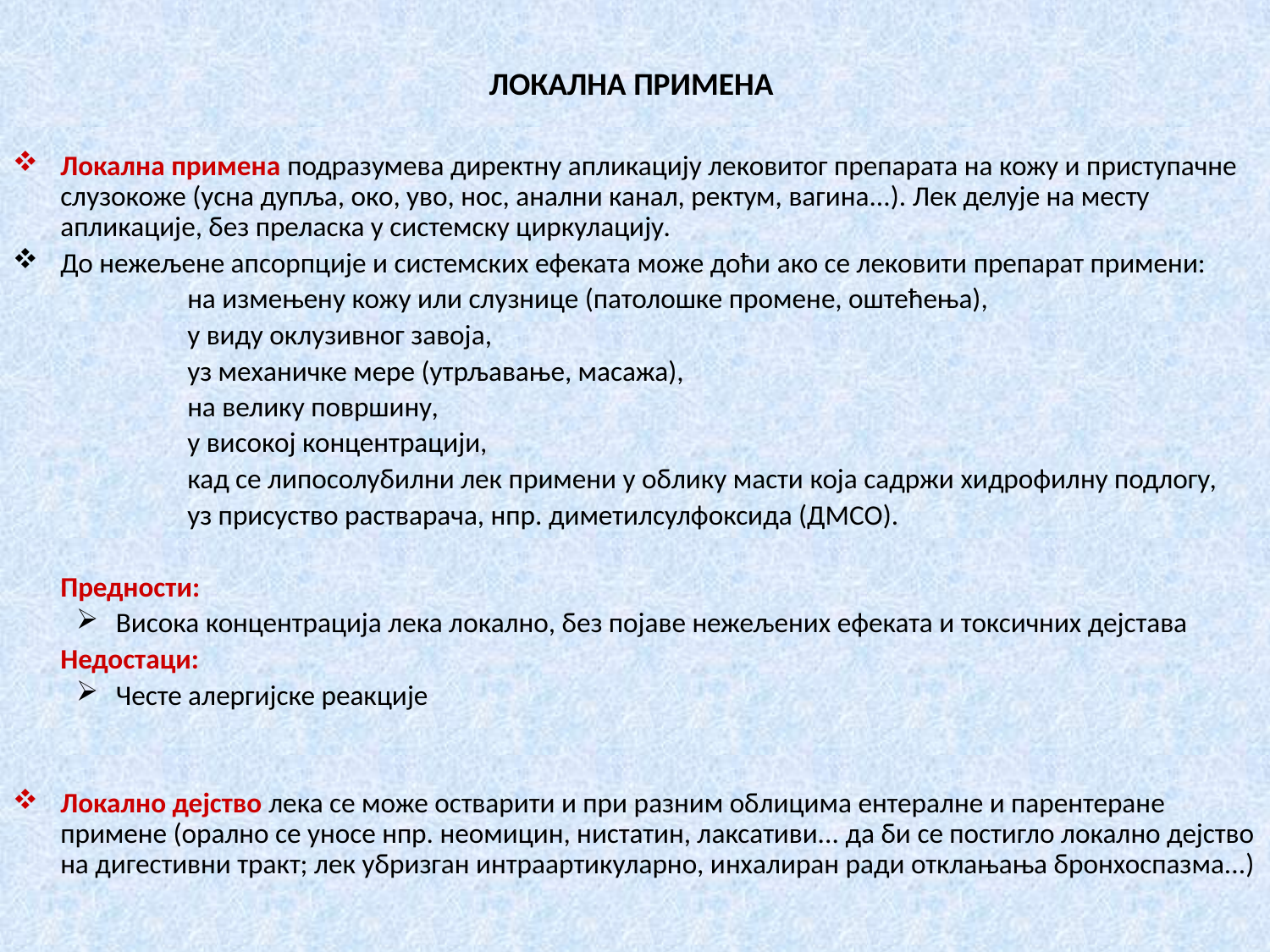

# ЛОКАЛНА ПРИМЕНА

Локална примена подразумева директну апликацију лековитог препарата на кожу и приступачне слузокоже (усна дупља, око, уво, нос, анални канал, ректум, вагина...). Лек делује на месту апликације, без преласка у системску циркулацију.
До нежељене апсорпције и системских ефеката може доћи ако се лековити препарат примени:
		на измењену кожу или слузнице (патолошке промене, оштећења),
		у виду оклузивног завоја,
		уз механичке мере (утрљавање, масажа),
		на велику површину,
		у високој концентрацији,
		кад се липосолубилни лек примени у облику масти која садржи хидрофилну подлогу,
		уз присуство растварача, нпр. диметилсулфоксида (ДМСО).

	Предности:
Висока концентрација лека локално, без појаве нежељених ефеката и токсичних дејстава
	Недостаци:
Честе алергијске реакције

Локално дејство лека се може остварити и при разним облицима ентералне и парентеране примене (орално се уносе нпр. неомицин, нистатин, лаксативи... да би се постигло локално дејство на дигестивни тракт; лек убризган интраартикуларно, инхалиран ради отклањања бронхоспазма...)